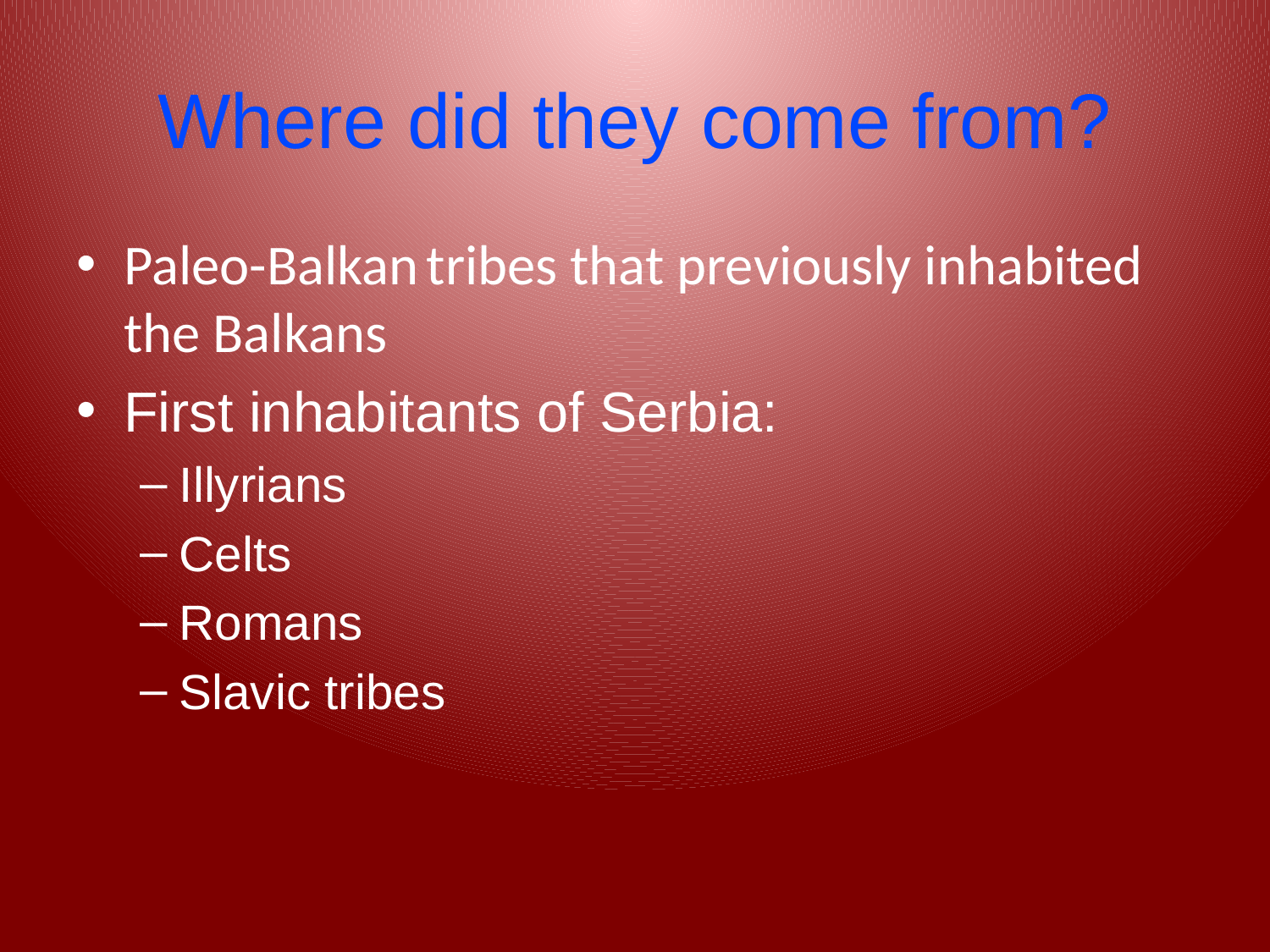

# Where did they come from?
Paleo-Balkan tribes that previously inhabited the Balkans
First inhabitants of Serbia:
Illyrians
Celts
Romans
Slavic tribes